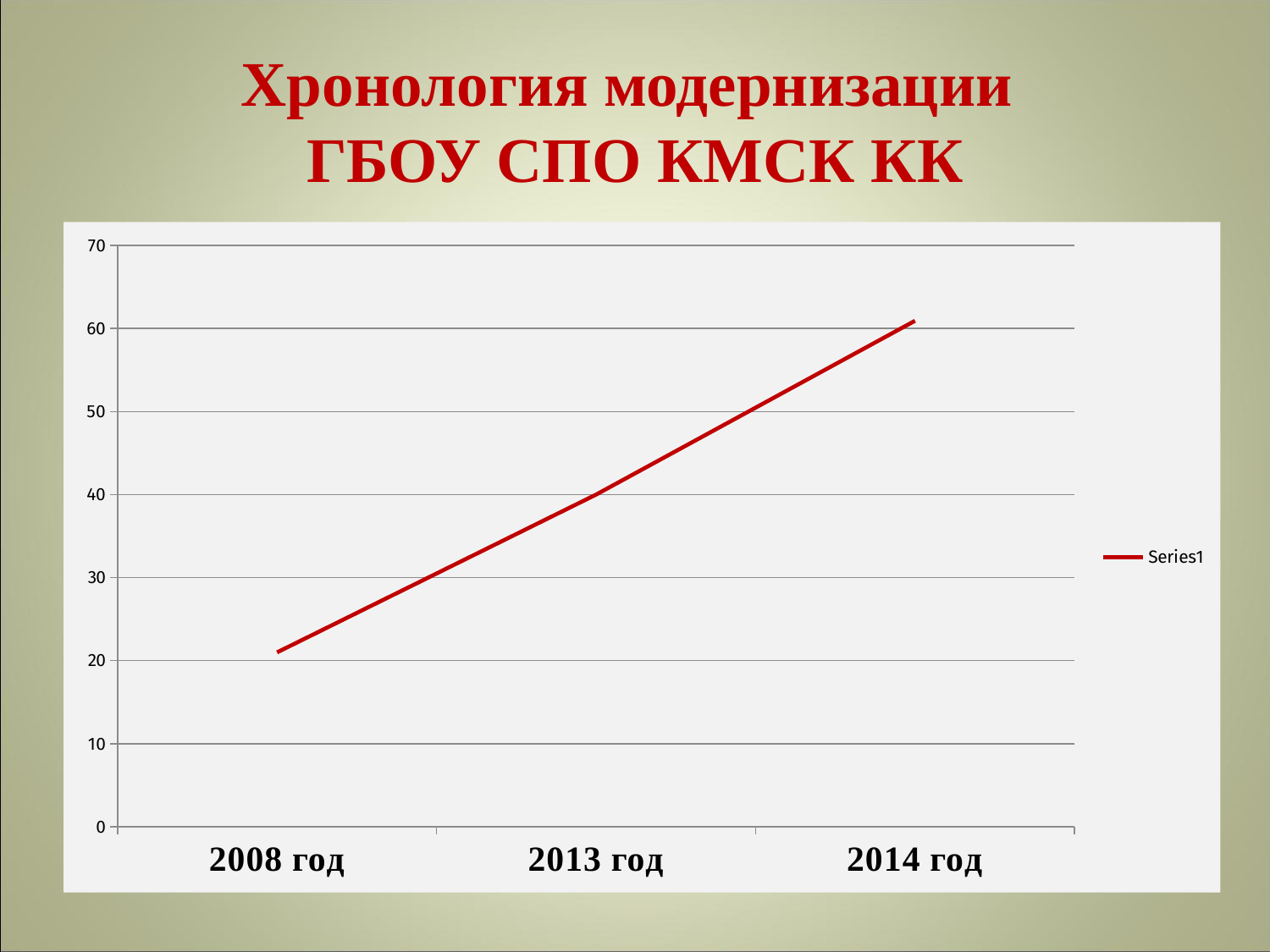

# Хронология модернизации ГБОУ СПО КМСК КК

### Chart

| Category |  |
|---|---|
| 2008 год | 21.0 |
| 2013 год | 40.0 |
| 2014 год | 60.927200000000006 |